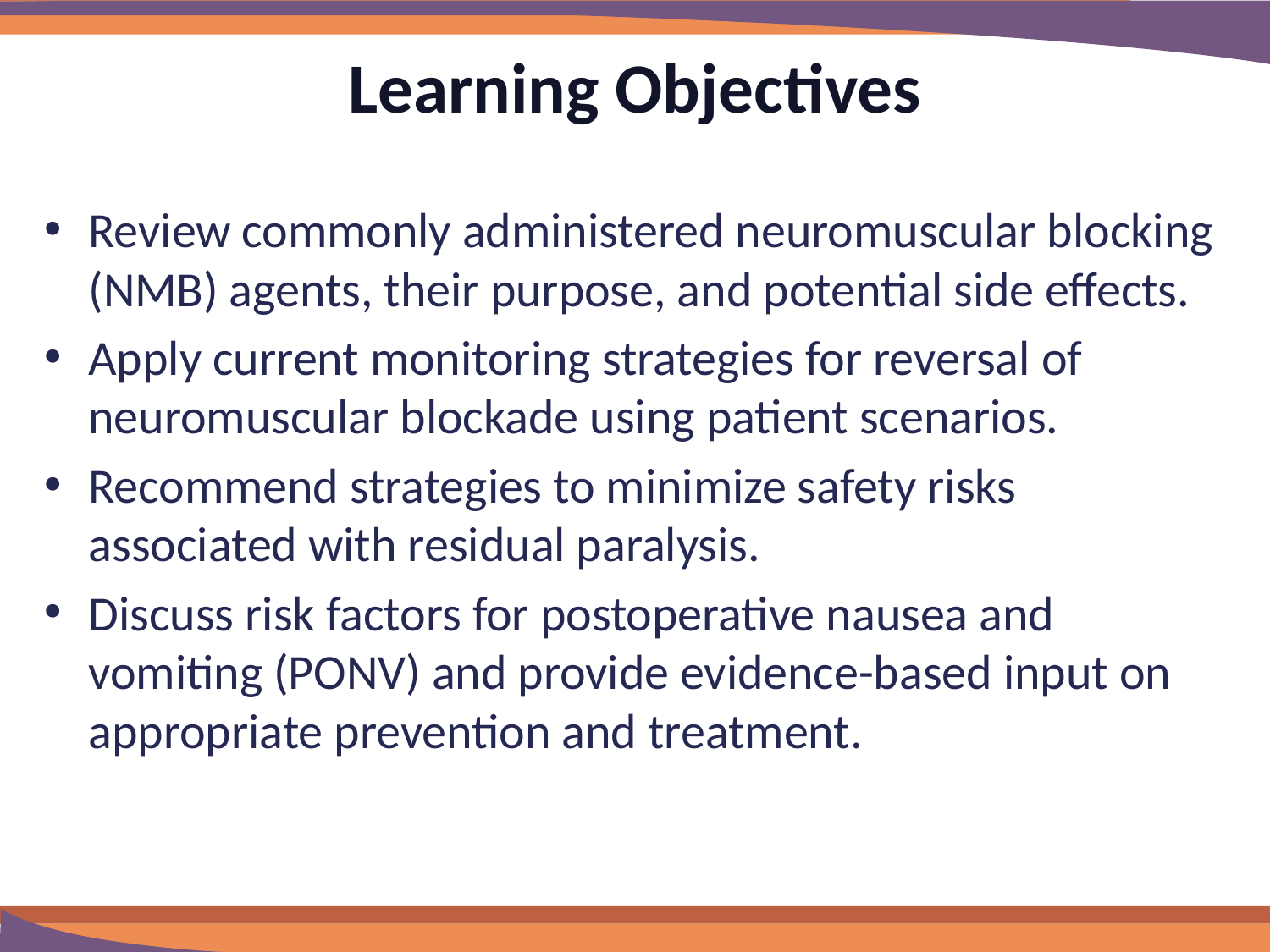

# Learning Objectives
Review commonly administered neuromuscular blocking (NMB) agents, their purpose, and potential side effects.
Apply current monitoring strategies for reversal of neuromuscular blockade using patient scenarios.
Recommend strategies to minimize safety risks associated with residual paralysis.
Discuss risk factors for postoperative nausea and vomiting (PONV) and provide evidence-based input on appropriate prevention and treatment.